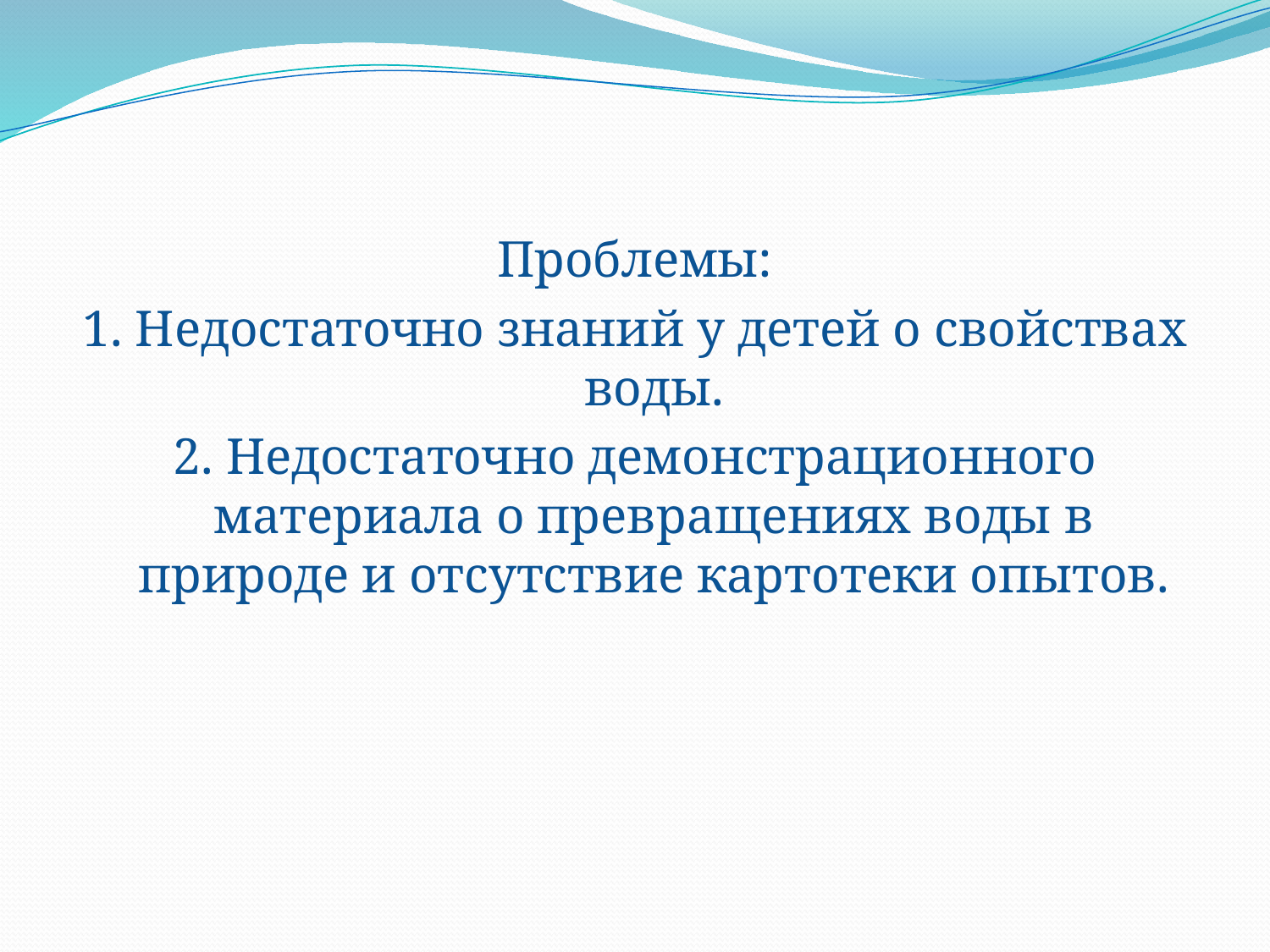

Проблемы:
1. Недостаточно знаний у детей о свойствах воды.
2. Недостаточно демонстрационного материала о превращениях воды в природе и отсутствие картотеки опытов.